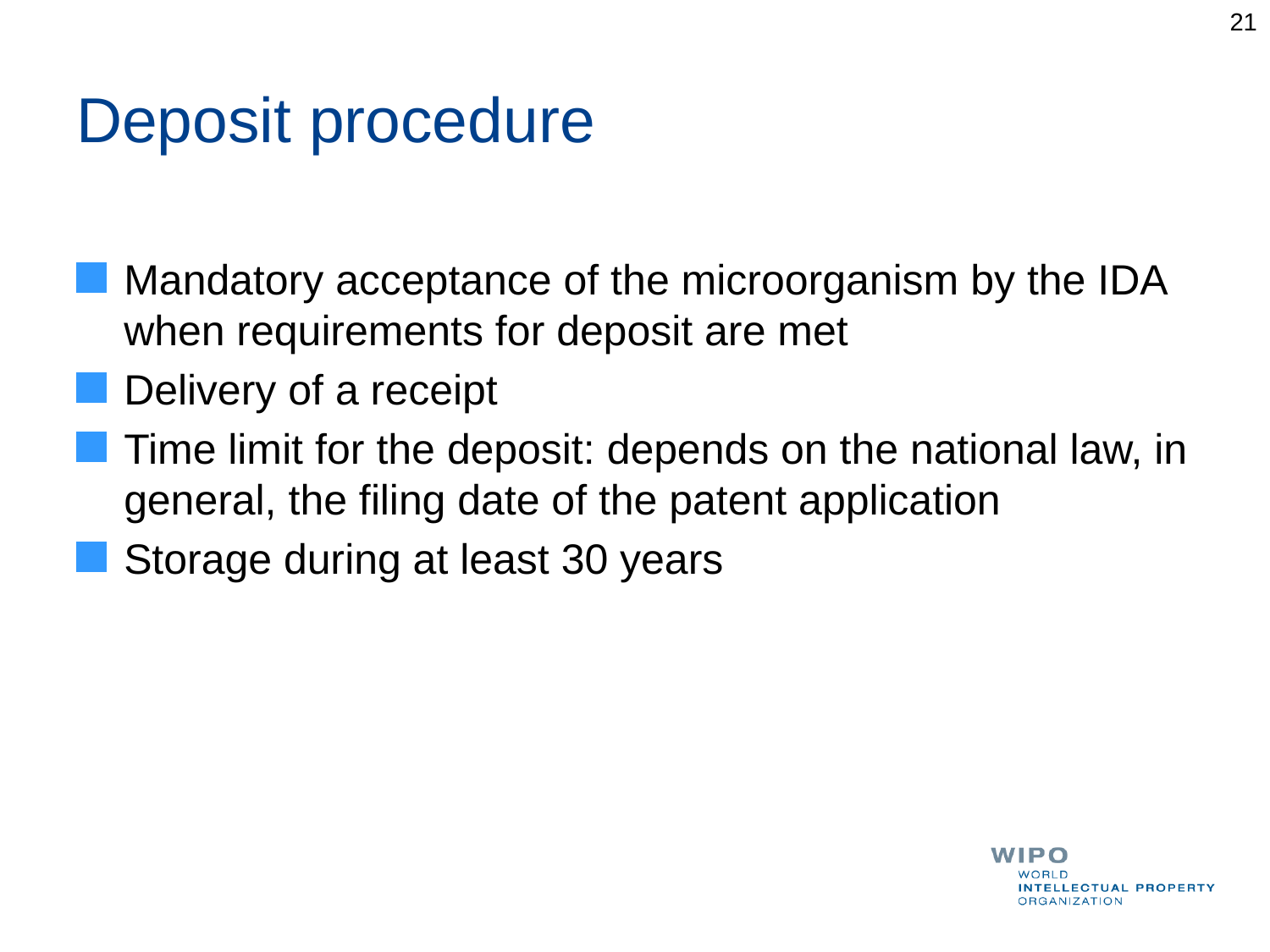

21
# Deposit procedure
Mandatory acceptance of the microorganism by the IDA when requirements for deposit are met
Delivery of a receipt
Time limit for the deposit: depends on the national law, in general, the filing date of the patent application
Storage during at least 30 years